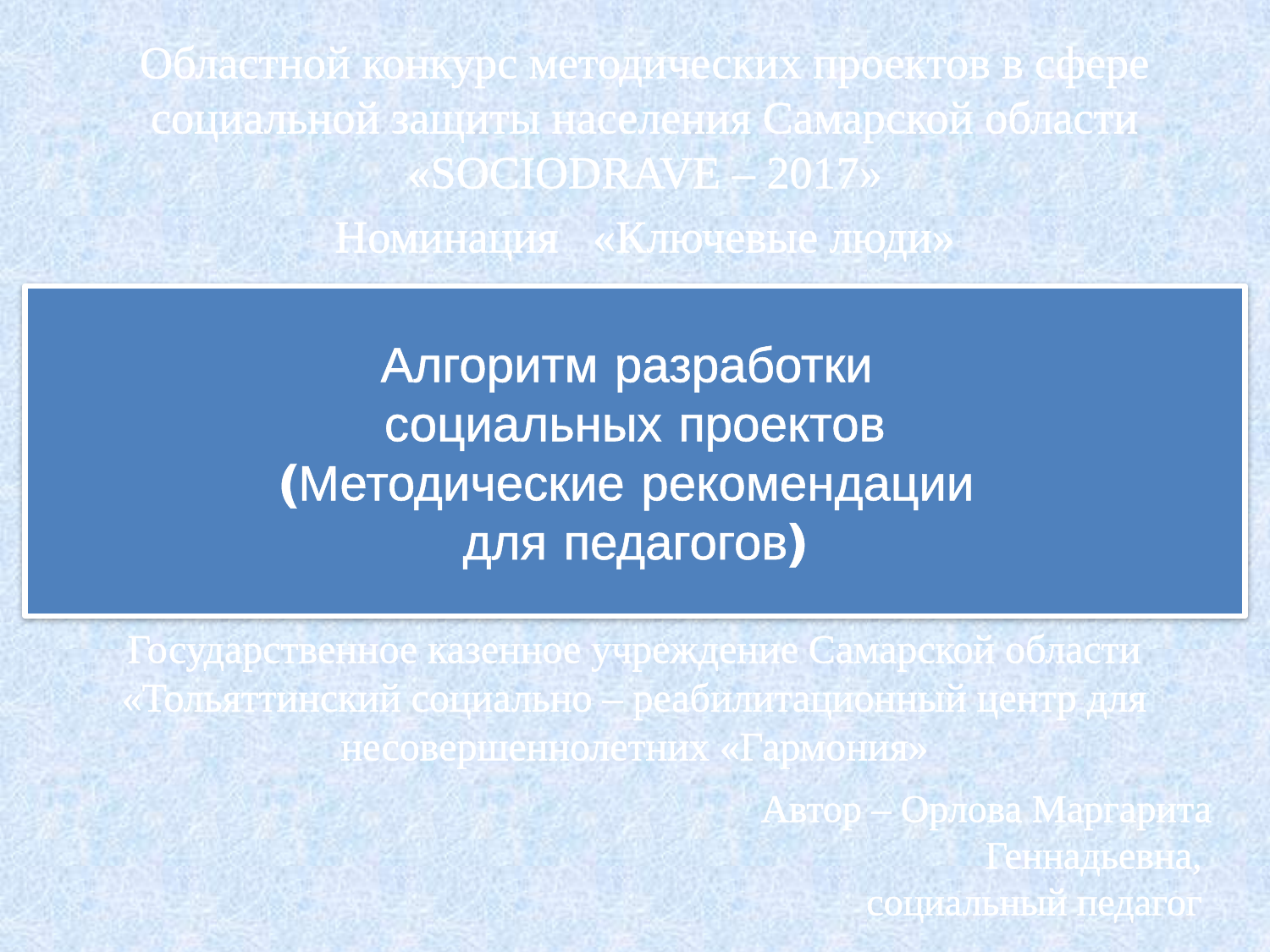

Областной конкурс методических проектов в сфере социальной защиты населения Самарской области «SOCIODRAVE – 2017»
Номинация   «Ключевые люди»
# Алгоритм разработки социальных проектов (Методические рекомендации для педагогов)
Государственное казенное учреждение Самарской области «Тольяттинский социально – реабилитационный центр для несовершеннолетних «Гармония»
Автор – Орлова Маргарита Геннадьевна,
социальный педагог